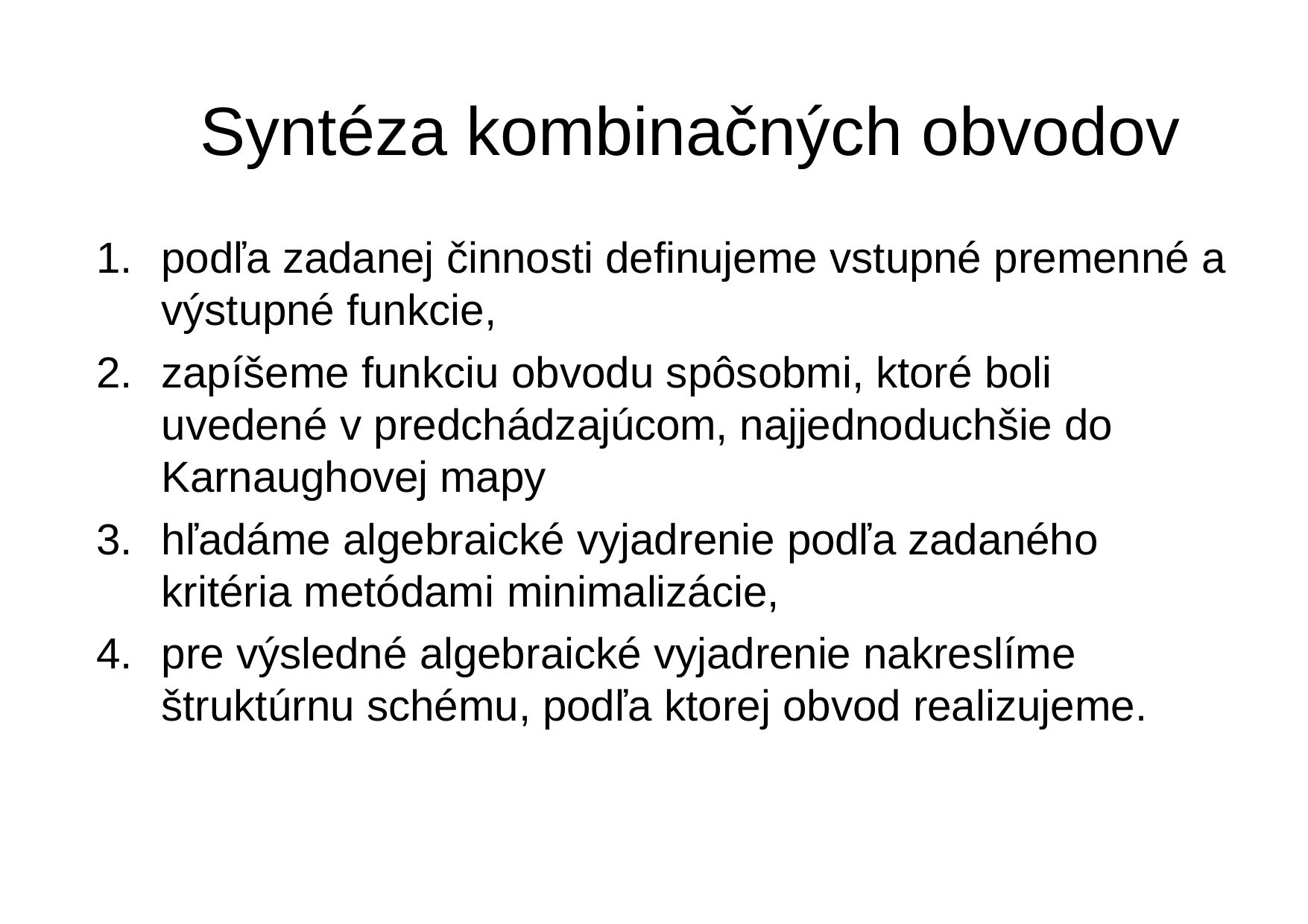

# Syntéza kombinačných obvodov
podľa zadanej činnosti definujeme vstupné premenné a výstupné funkcie,

zapíšeme funkciu obvodu spôsobmi, ktoré boli uvedené v predchádzajúcom, najjednoduchšie do Karnaughovej mapy

hľadáme algebraické vyjadrenie podľa zadaného kritéria metódami minimalizácie,

pre výsledné algebraické vyjadrenie nakreslíme štruktúrnu schému, podľa ktorej obvod realizujeme.